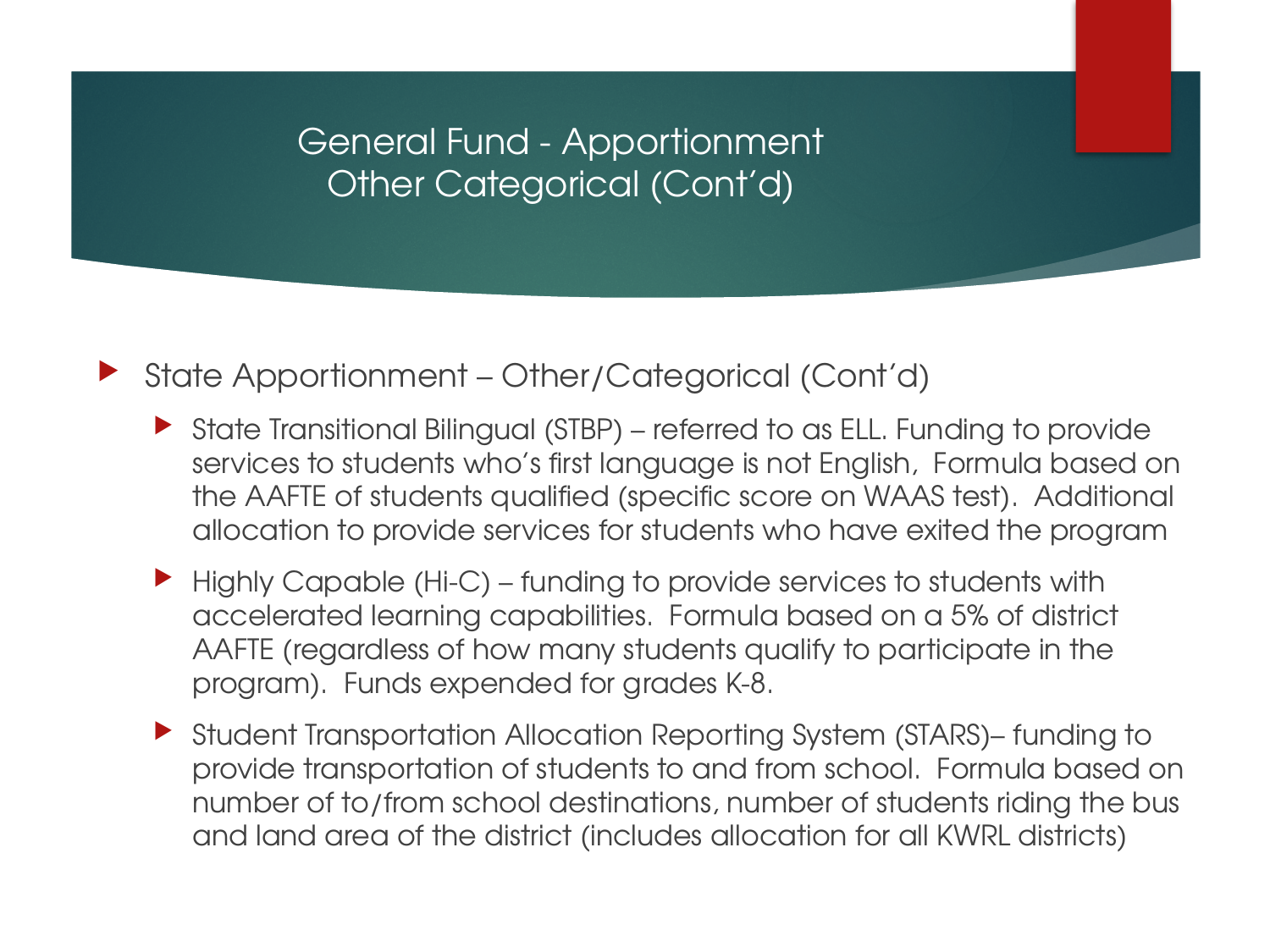

# General Fund - Apportionment Other Categorical (Cont’d)
State Apportionment – Other/Categorical (Cont’d)
State Transitional Bilingual (STBP) – referred to as ELL. Funding to provide services to students who’s first language is not English,  Formula based on the AAFTE of students qualified (specific score on WAAS test).  Additional allocation to provide services for students who have exited the program
Highly Capable (Hi-C) – funding to provide services to students with accelerated learning capabilities.  Formula based on a 5% of district AAFTE (regardless of how many students qualify to participate in the program).  Funds expended for grades K-8.
Student Transportation Allocation Reporting System (STARS)– funding to provide transportation of students to and from school.  Formula based on number of to/from school destinations, number of students riding the bus and land area of the district (includes allocation for all KWRL districts)